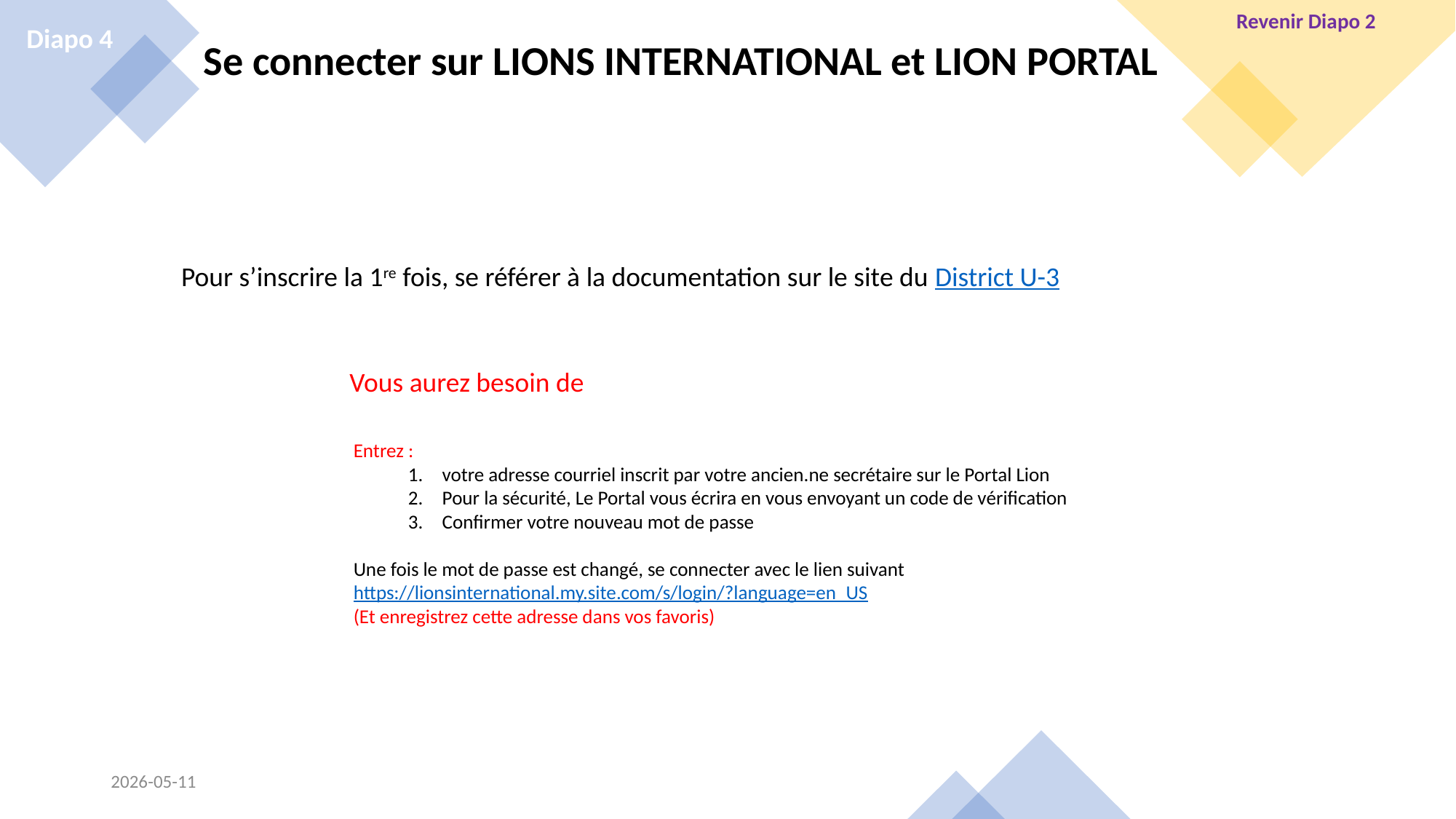

Revenir Diapo 2
Diapo 4
Se connecter sur LIONS INTERNATIONAL et LION PORTAL

Pour s’inscrire la 1re fois, se référer à la documentation sur le site du District U-3

Vous aurez besoin de
Entrez :
votre adresse courriel inscrit par votre ancien.ne secrétaire sur le Portal Lion
Pour la sécurité, Le Portal vous écrira en vous envoyant un code de vérification
Confirmer votre nouveau mot de passe

Une fois le mot de passe est changé, se connecter avec le lien suivant https://lionsinternational.my.site.com/s/login/?language=en_US
(Et enregistrez cette adresse dans vos favoris)

2026-05-11
Le LION PORTAL
4